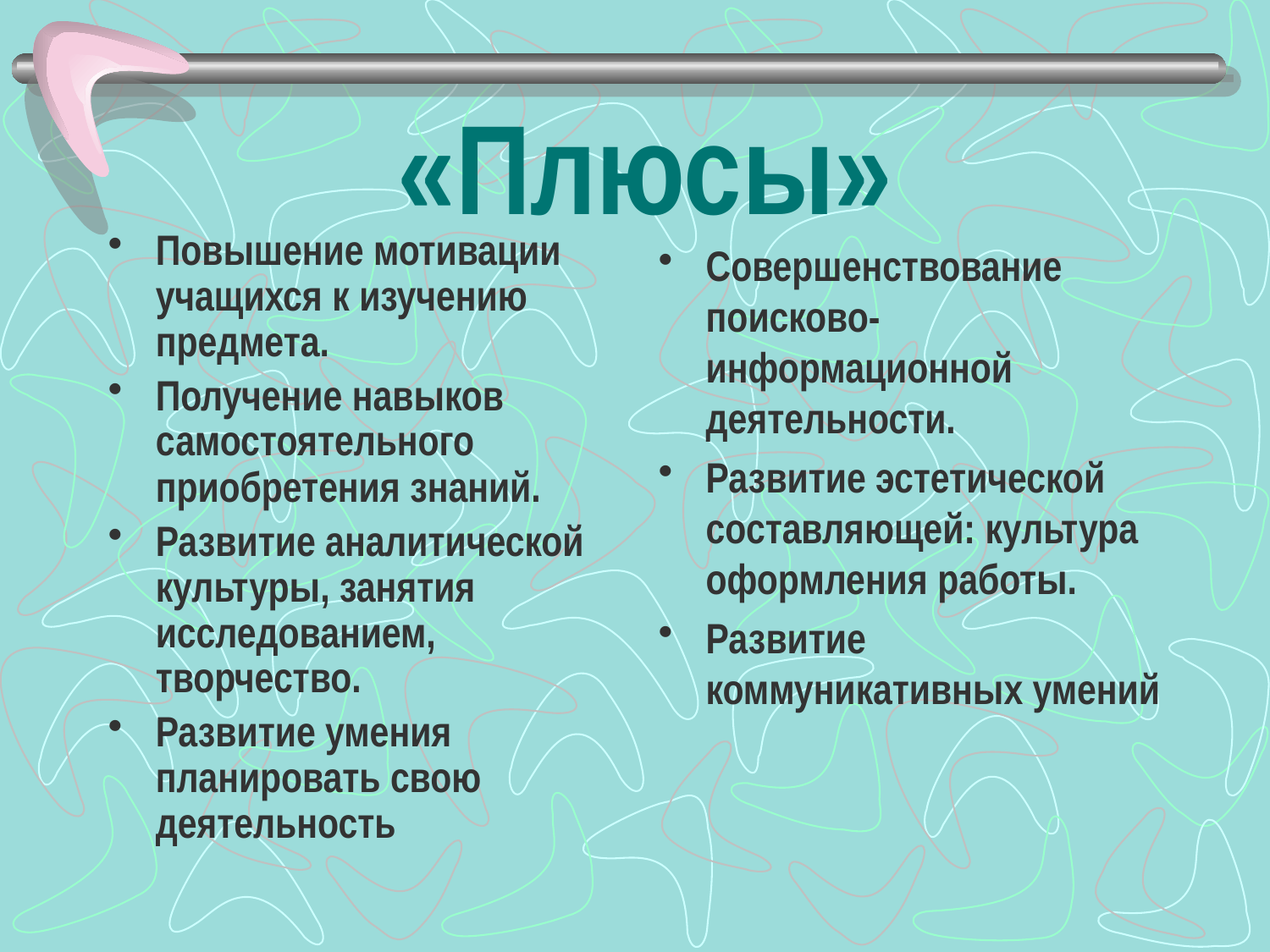

# «Плюсы»
Повышение мотивации учащихся к изучению предмета.
Получение навыков самостоятельного приобретения знаний.
Развитие аналитической культуры, занятия исследованием, творчество.
Развитие умения планировать свою деятельность

Совершенствование поисково-информационной деятельности.
Развитие эстетической составляющей: культура оформления работы.
Развитие коммуникативных умений